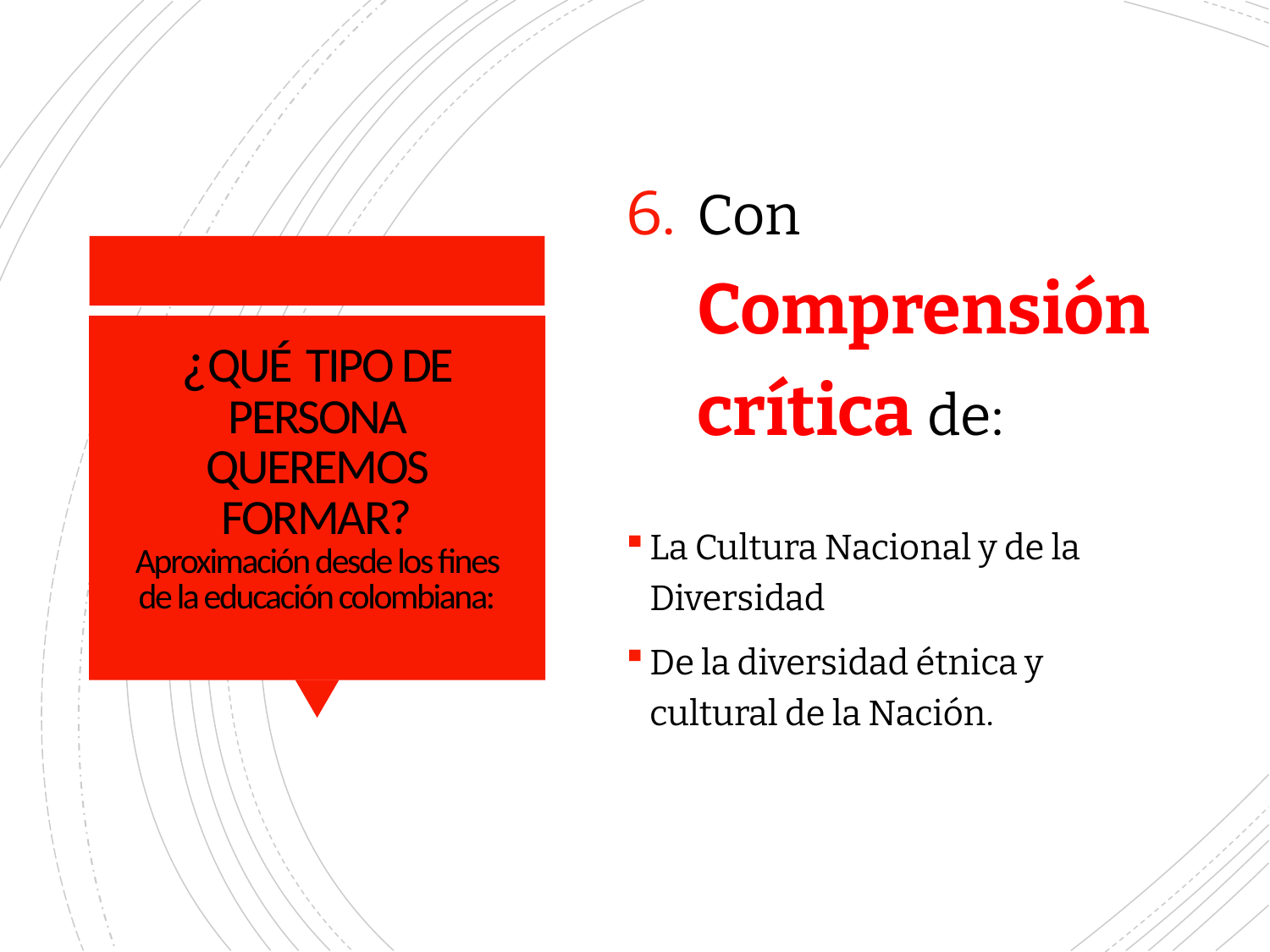

Con Comprensión crítica de:

La Cultura Nacional y de la Diversidad
De la diversidad étnica y cultural de la Nación.

# ¿QUÉ TIPO DE PERSONA QUEREMOS FORMAR? Aproximación desde los fines de la educación colombiana: